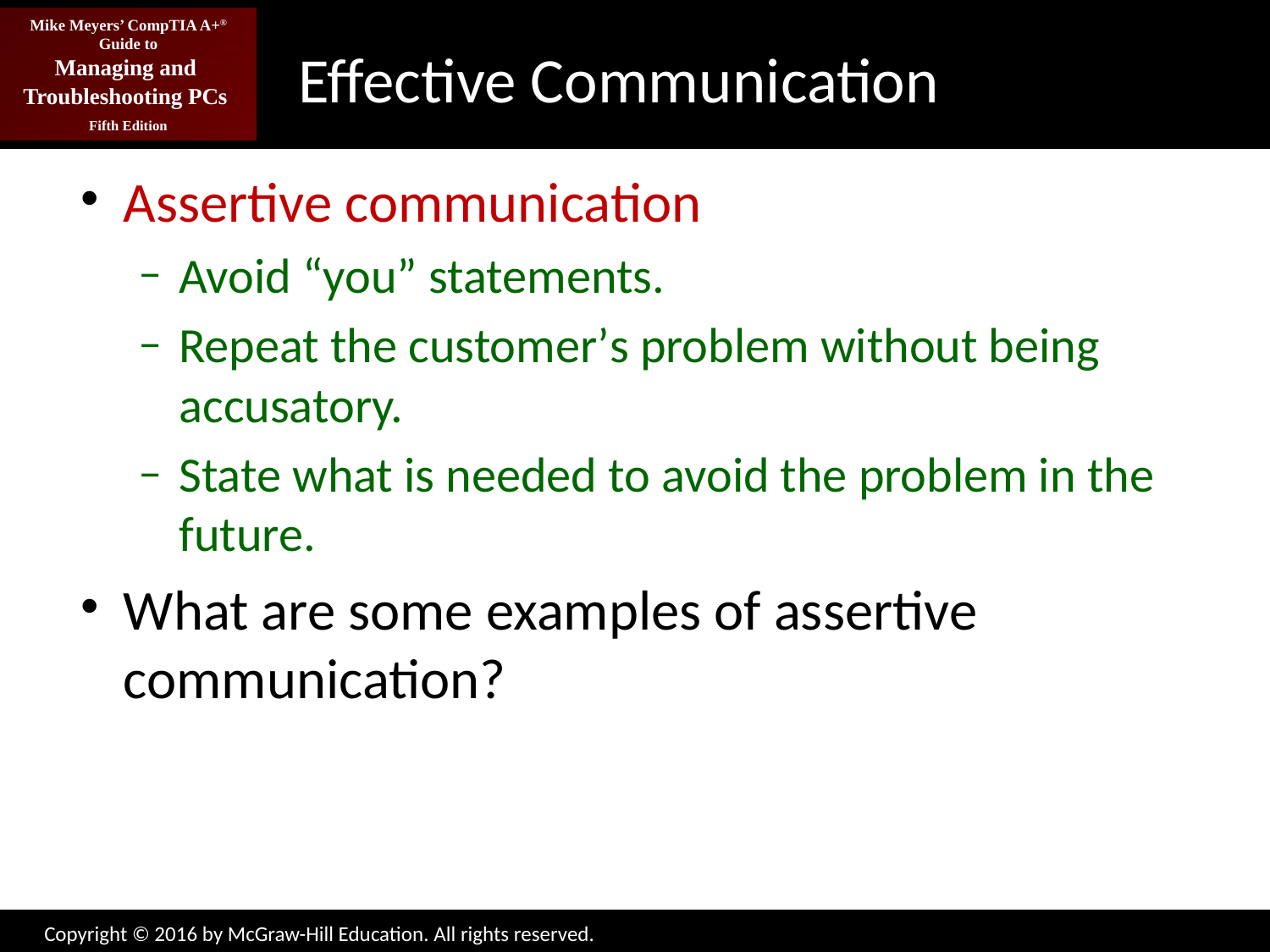

# Effective Communication
Assertive communication
Avoid “you” statements.
Repeat the customer’s problem without being accusatory.
State what is needed to avoid the problem in the future.
What are some examples of assertive communication?